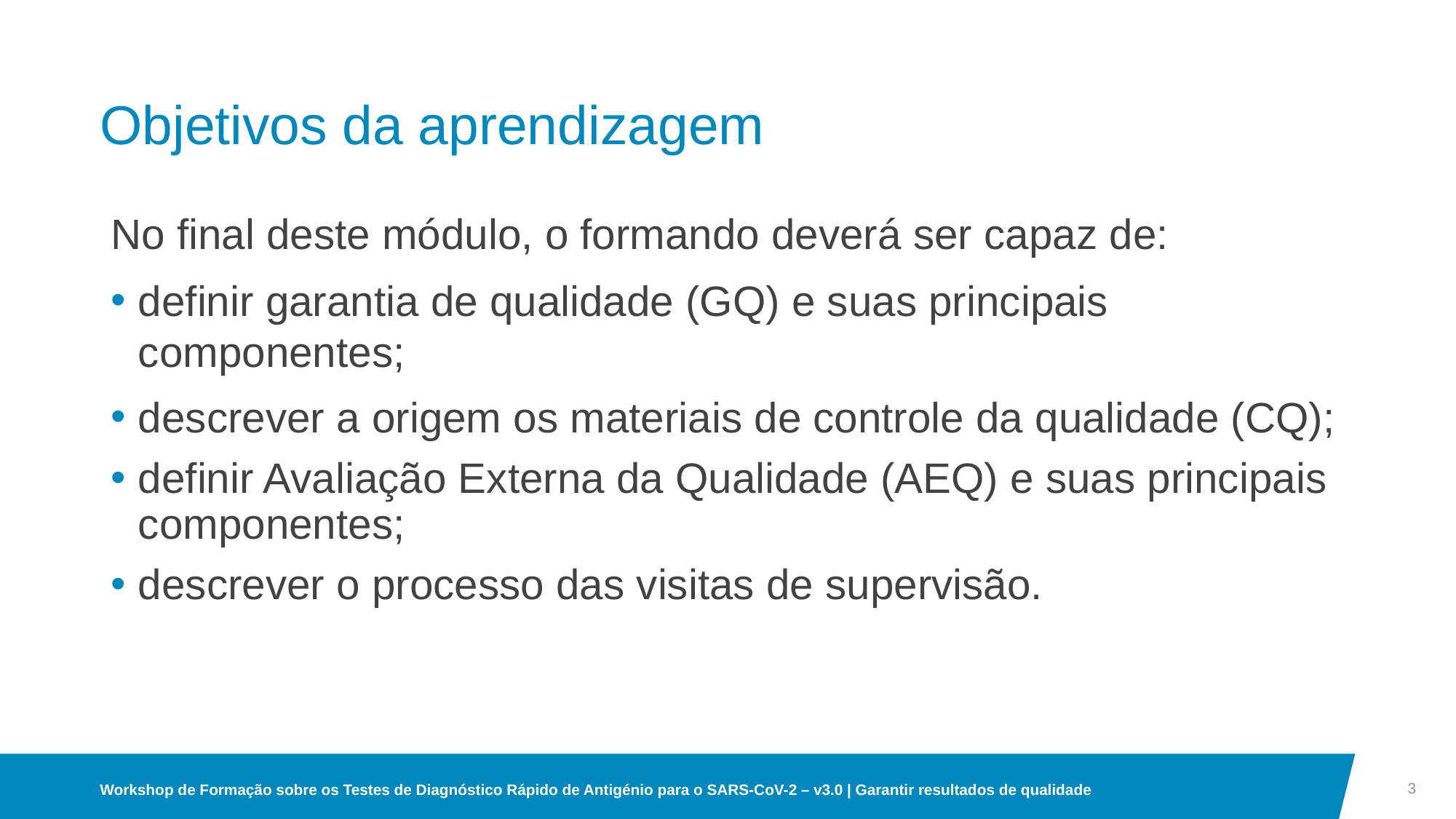

# Objetivos da aprendizagem
No final deste módulo, o formando deverá ser capaz de:
definir garantia de qualidade (GQ) e suas principais componentes;
descrever a origem os materiais de controle da qualidade (CQ);
definir Avaliação Externa da Qualidade (AEQ) e suas principais componentes;
descrever o processo das visitas de supervisão.

3
Workshop de Formação sobre os Testes de Diagnóstico Rápido de Antigénio para o SARS-CoV-2 – v3.0 | Garantir resultados de qualidade